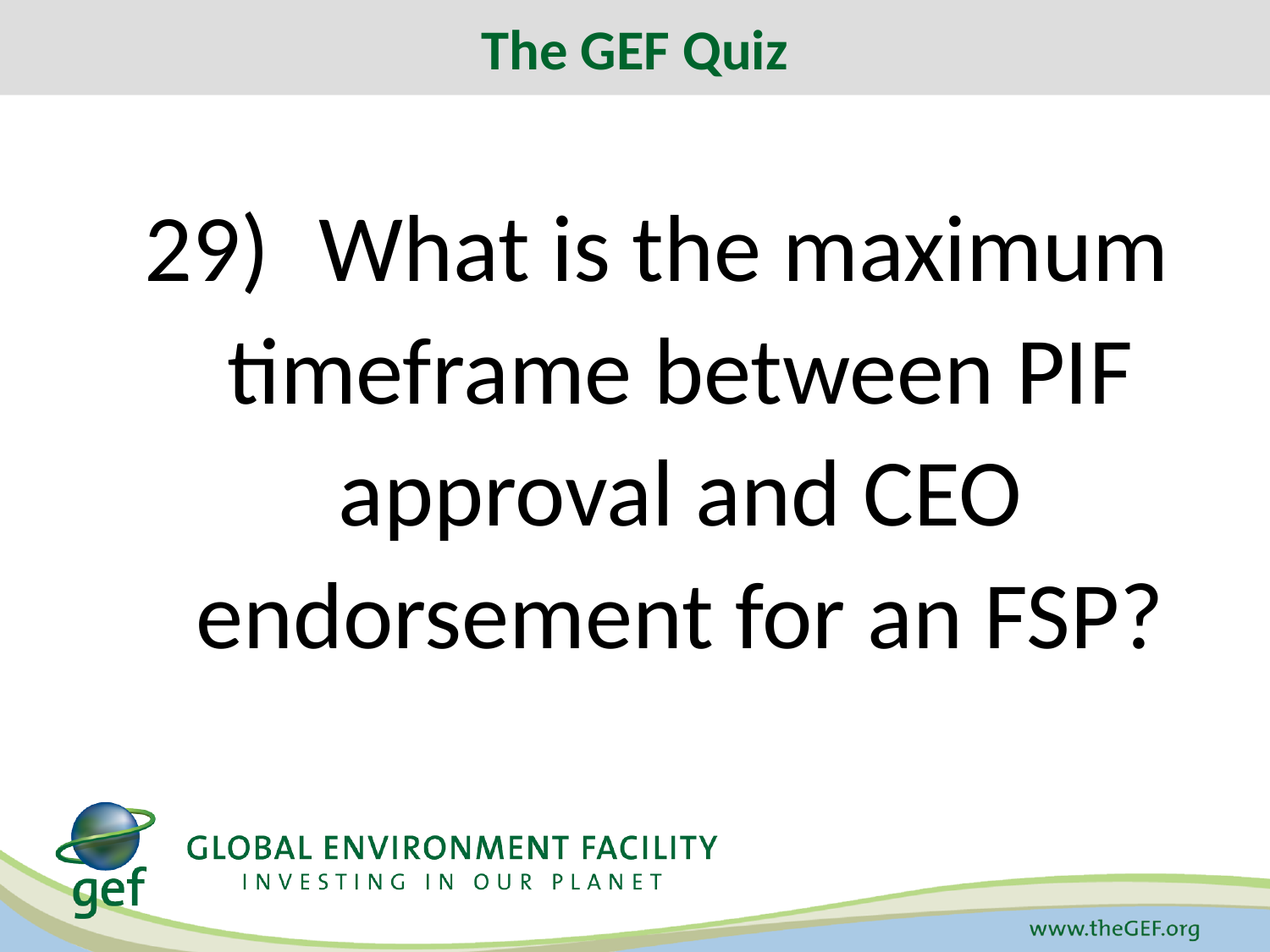

The GEF Quiz
# 29)	What is the maximum timeframe between PIF approval and CEO endorsement for an FSP?